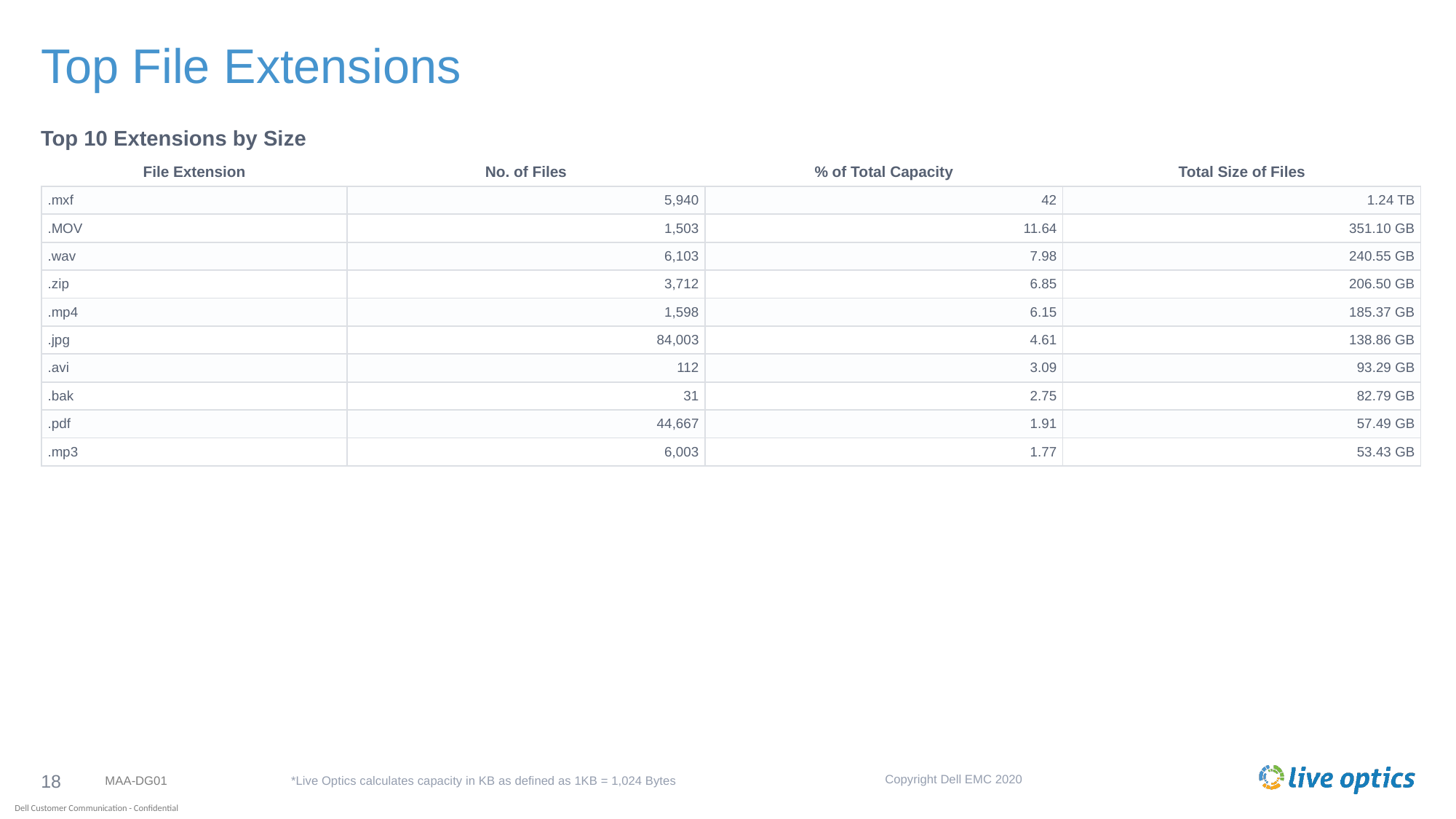

# Top File Extensions
Top 10 Extensions by Size
| File Extension | No. of Files | % of Total Capacity | Total Size of Files |
| --- | --- | --- | --- |
| .mxf | 5,940 | 42 | 1.24 TB |
| .MOV | 1,503 | 11.64 | 351.10 GB |
| .wav | 6,103 | 7.98 | 240.55 GB |
| .zip | 3,712 | 6.85 | 206.50 GB |
| .mp4 | 1,598 | 6.15 | 185.37 GB |
| .jpg | 84,003 | 4.61 | 138.86 GB |
| .avi | 112 | 3.09 | 93.29 GB |
| .bak | 31 | 2.75 | 82.79 GB |
| .pdf | 44,667 | 1.91 | 57.49 GB |
| .mp3 | 6,003 | 1.77 | 53.43 GB |